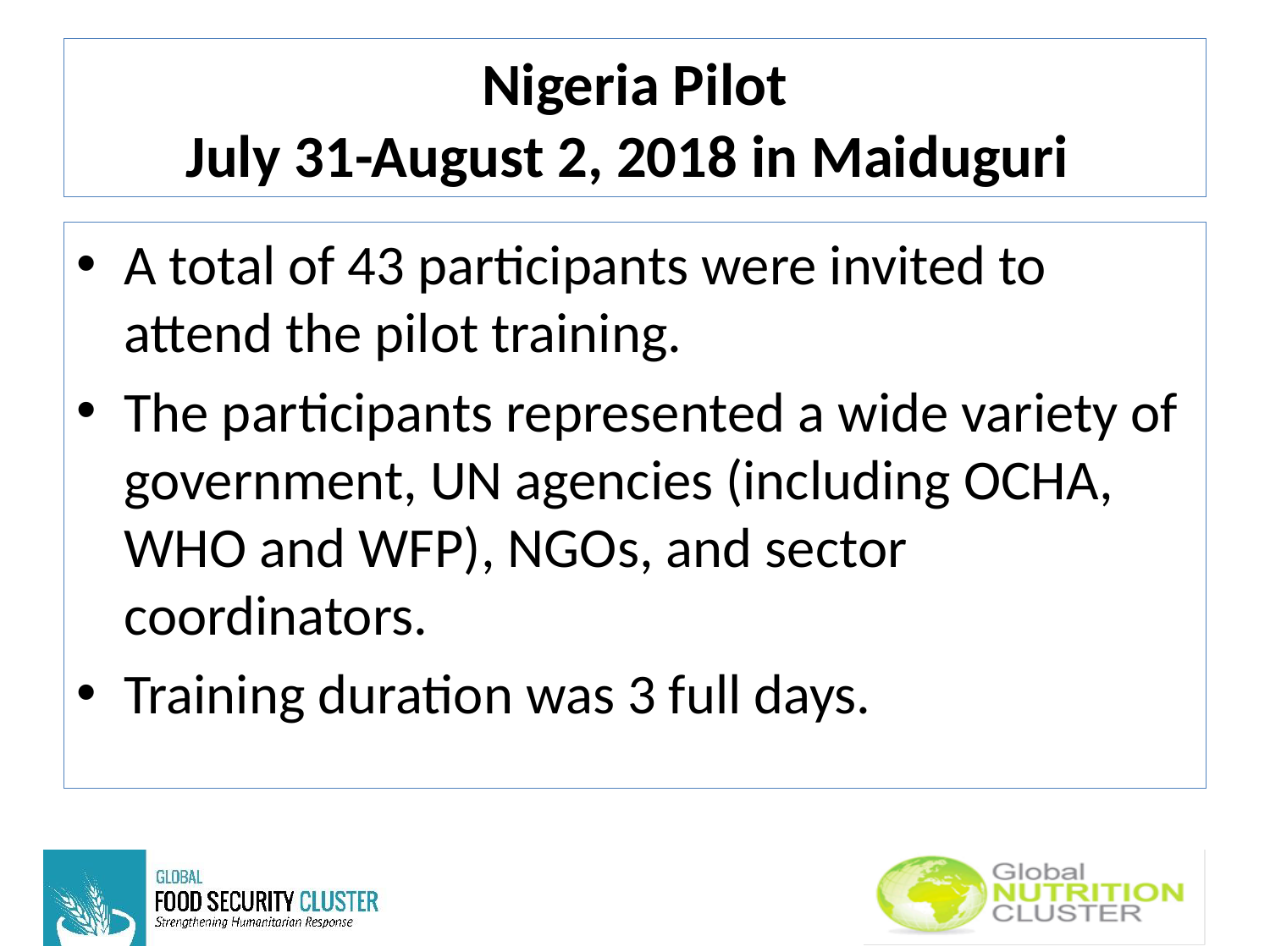

# Nigeria Pilot July 31-August 2, 2018 in Maiduguri
A total of 43 participants were invited to attend the pilot training.
The participants represented a wide variety of government, UN agencies (including OCHA, WHO and WFP), NGOs, and sector coordinators.
Training duration was 3 full days.